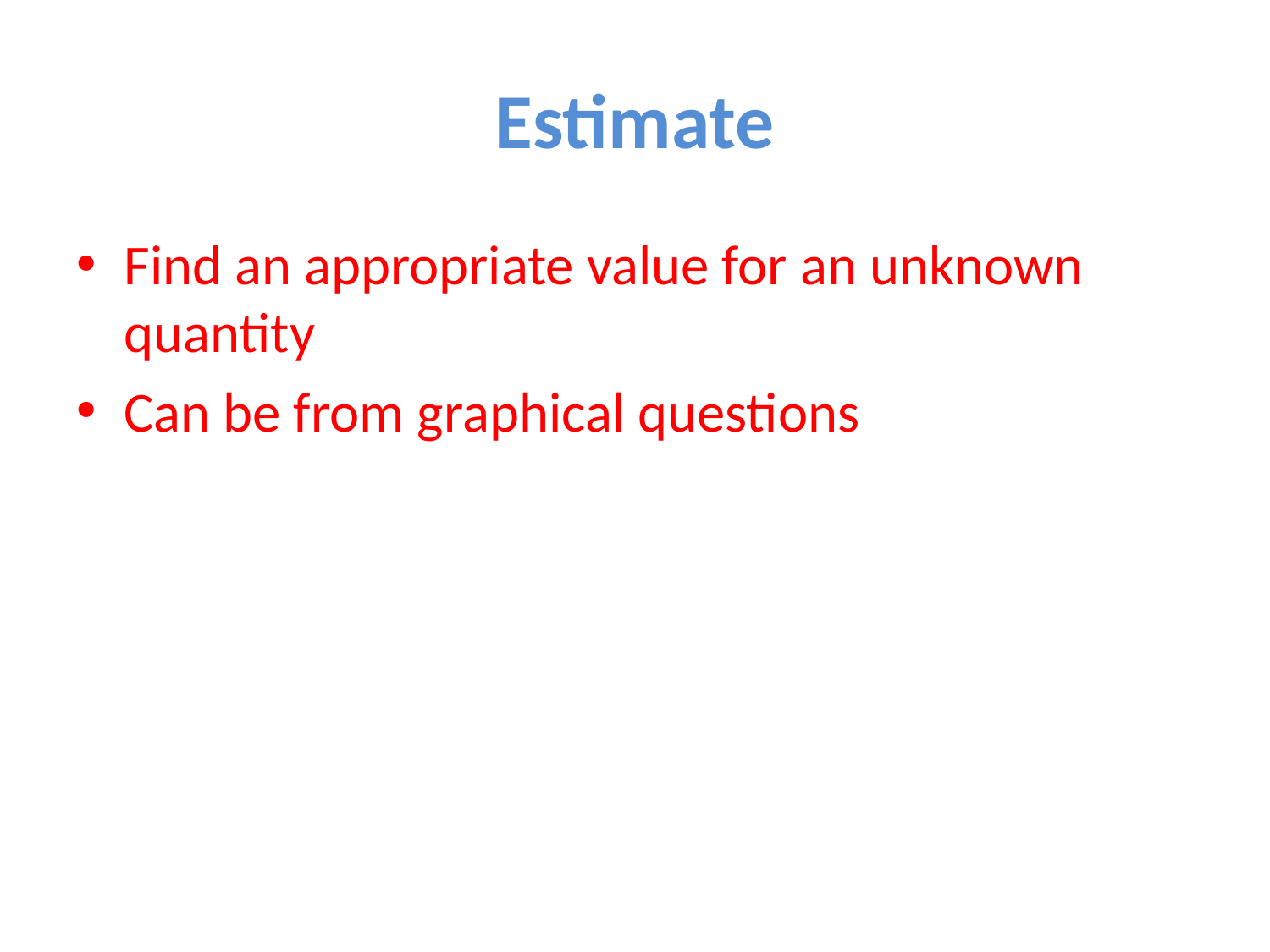

# Estimate
Find an appropriate value for an unknown quantity
Can be from graphical questions